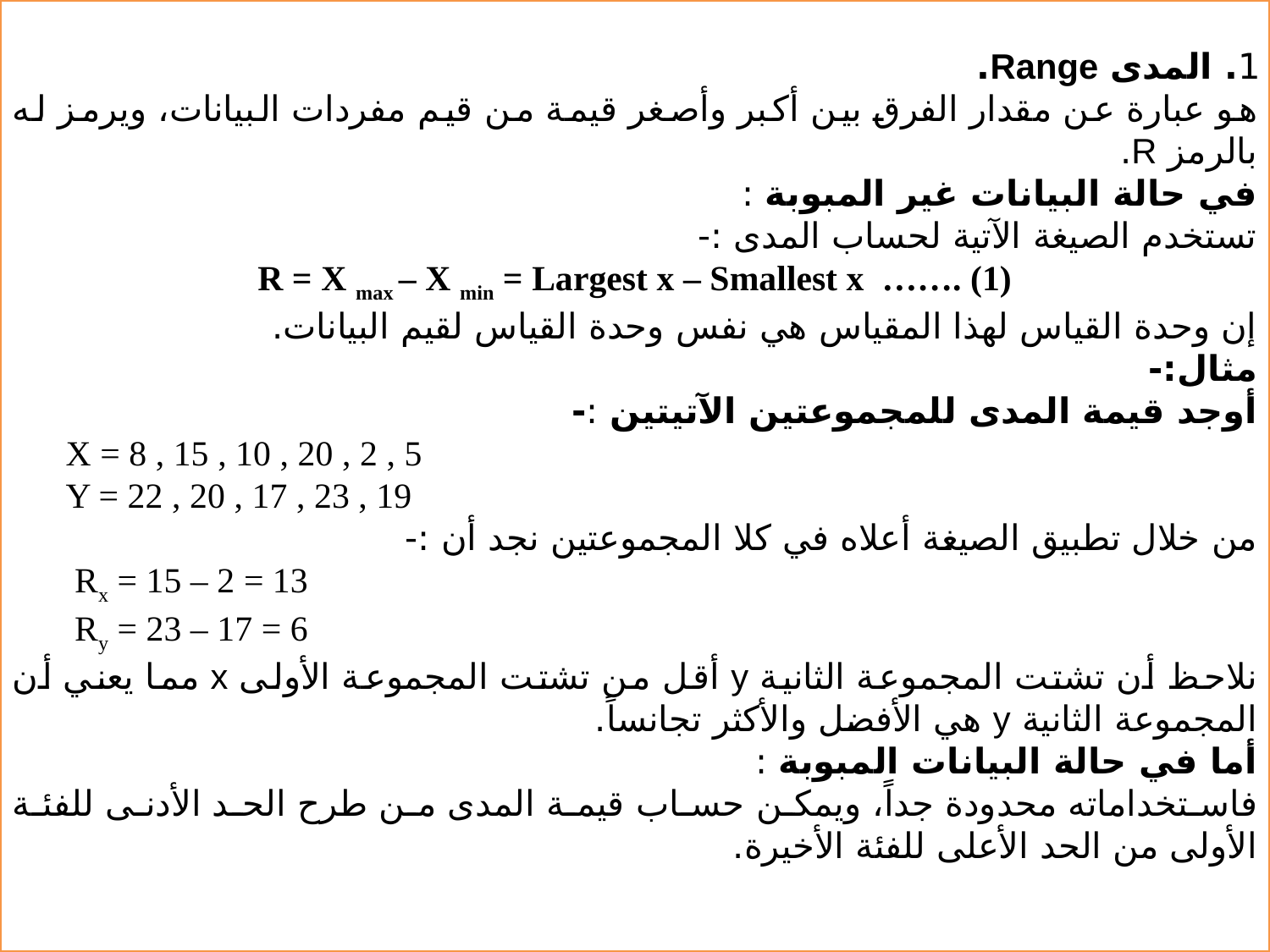

1. المدى Range.
هو عبارة عن مقدار الفرق بين أكبر وأصغر قيمة من قيم مفردات البيانات، ويرمز له بالرمز R.
في حالة البيانات غير المبوبة :
تستخدم الصيغة الآتية لحساب المدى :-
R = X max – X min = Largest x – Smallest x  ……. (1)
إن وحدة القياس لهذا المقياس هي نفس وحدة القياس لقيم البيانات.
مثال:-
أوجد قيمة المدى للمجموعتين الآتيتين :-
      X = 8 , 15 , 10 , 20 , 2 , 5
      Y = 22 , 20 , 17 , 23 , 19
من خلال تطبيق الصيغة أعلاه في كلا المجموعتين نجد أن :-
       Rx = 15 – 2 = 13
       Ry = 23 – 17 = 6
نلاحظ أن تشتت المجموعة الثانية y أقل من تشتت المجموعة الأولى x مما يعني أن المجموعة الثانية y هي الأفضل والأكثر تجانساً.
أما في حالة البيانات المبوبة :
فاستخداماته محدودة جداً، ويمكن حساب قيمة المدى من طرح الحد الأدنى للفئة الأولى من الحد الأعلى للفئة الأخيرة.